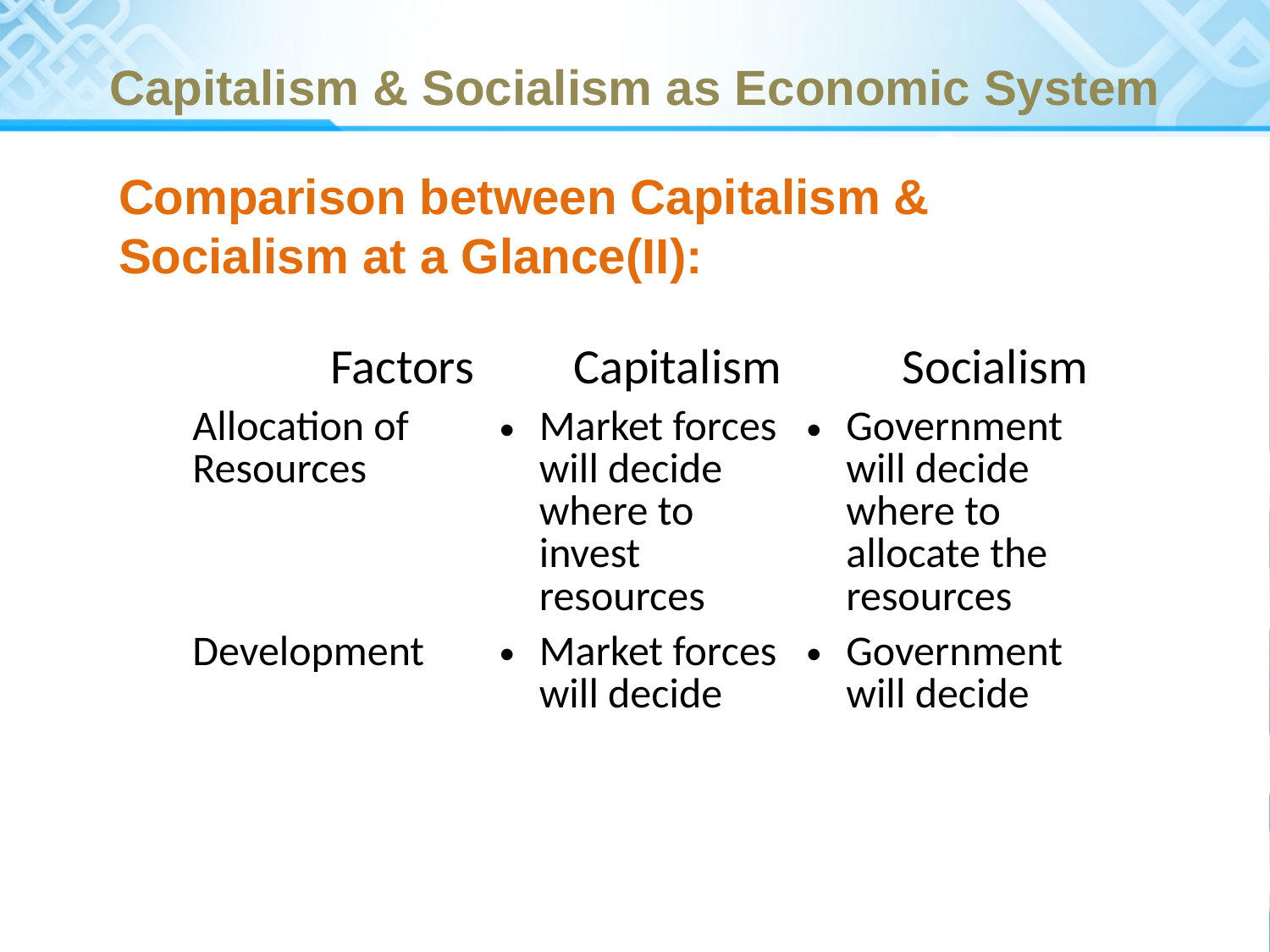

# Capitalism & Socialism as Economic System

Comparison between Capitalism & Socialism at a Glance(II):

| Factors | Capitalism | Socialism |
| --- | --- | --- |
| Allocation of Resources | Market forces will decide where to invest resources | Government will decide where to allocate the resources |
| Development | Market forces will decide | Government will decide |